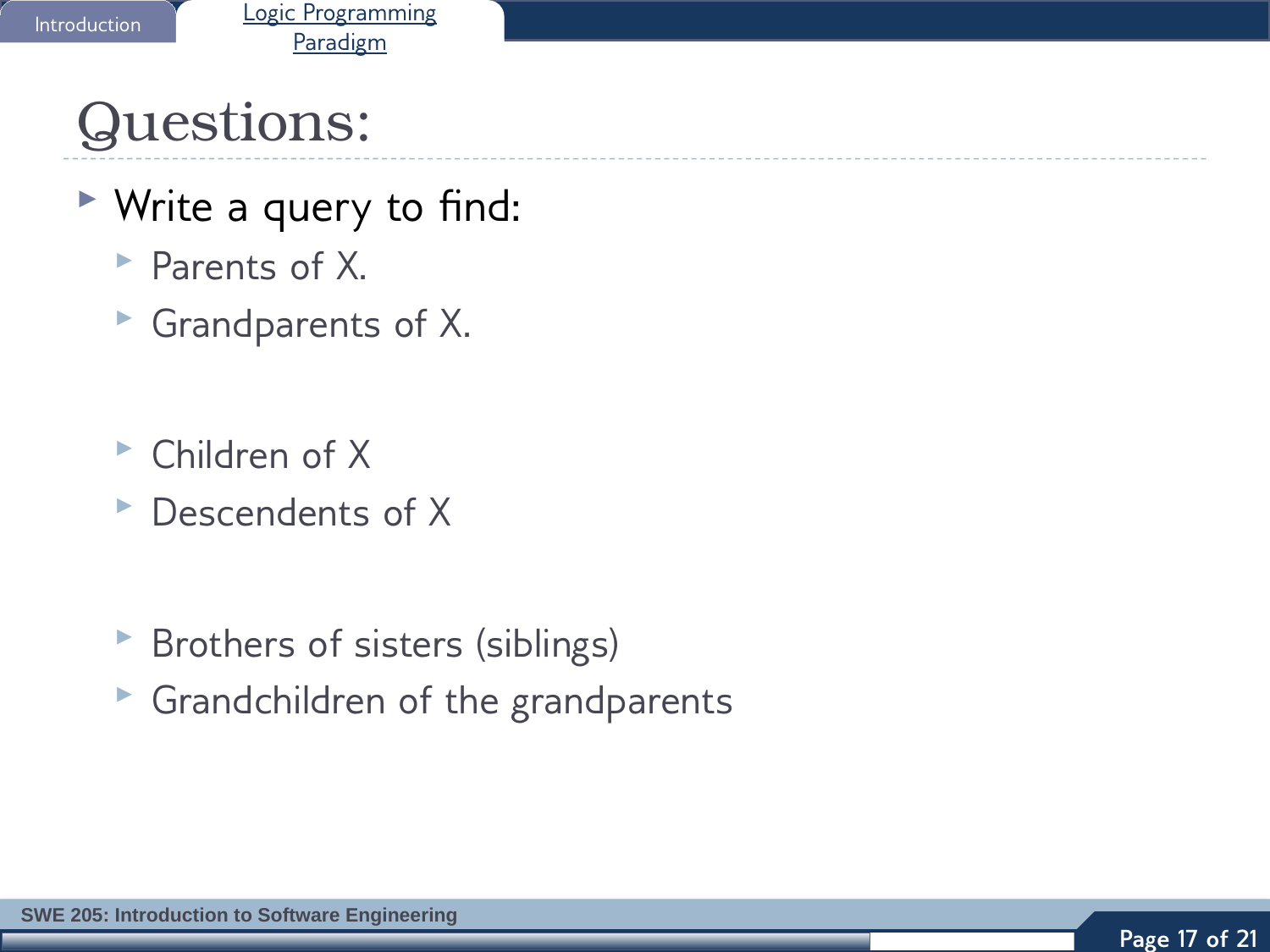

Introduction
Logic Programming Paradigm
# Questions:
Write a query to find:
Parents of X.
Grandparents of X.

Children of X
Descendents of X

Brothers of sisters (siblings)
Grandchildren of the grandparents

18
Page 17 of 21